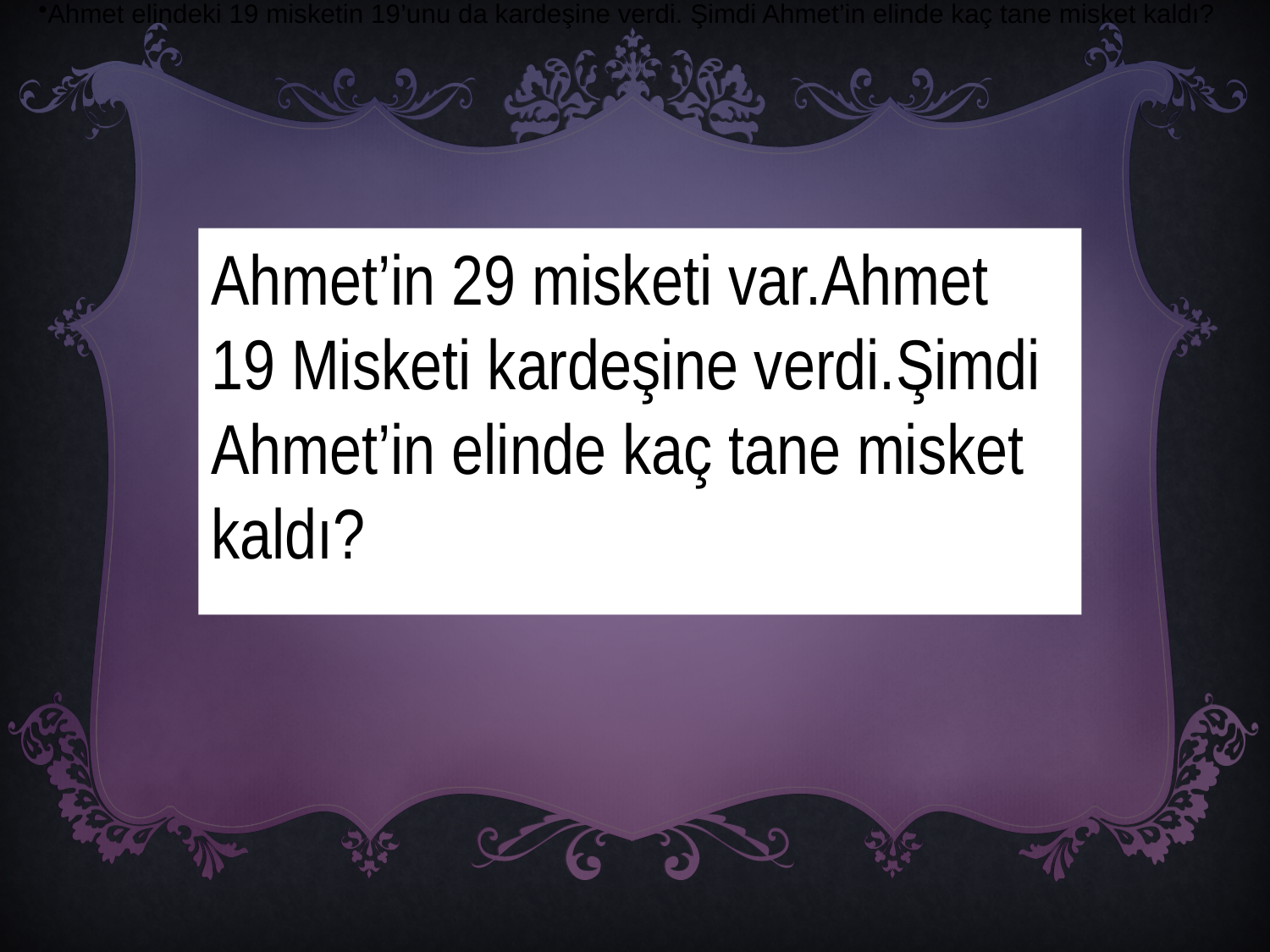

Ahmet elindeki 19 misketin 19’unu da kardeşine verdi. Şimdi Ahmet’in elinde kaç tane misket kaldı?

Ahmet’in 29 misketi var.Ahmet 19 Misketi kardeşine verdi.Şimdi Ahmet’in elinde kaç tane misket kaldı?